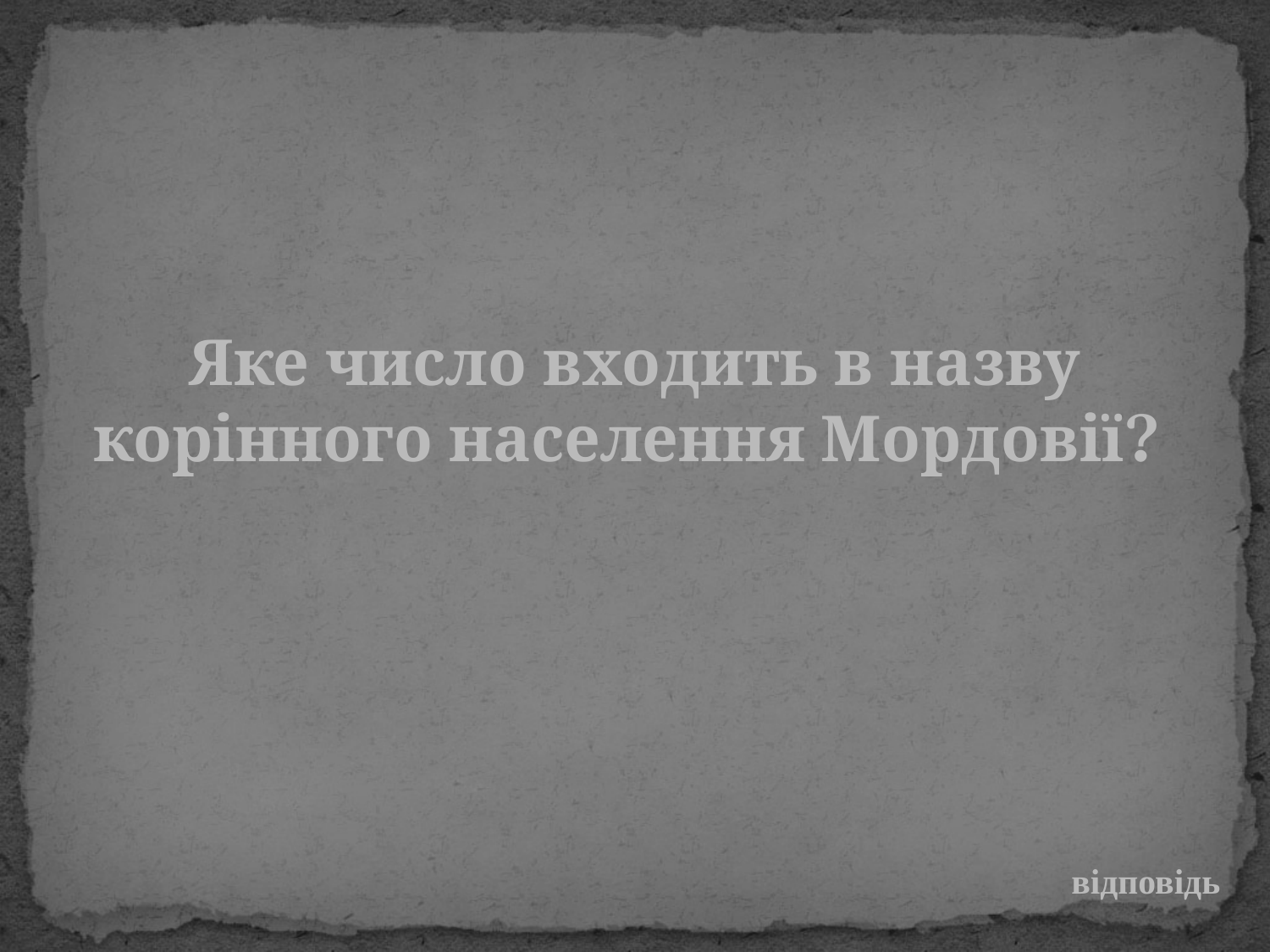

Яке число входить в назву корінного населення Мордовії?
відповідь